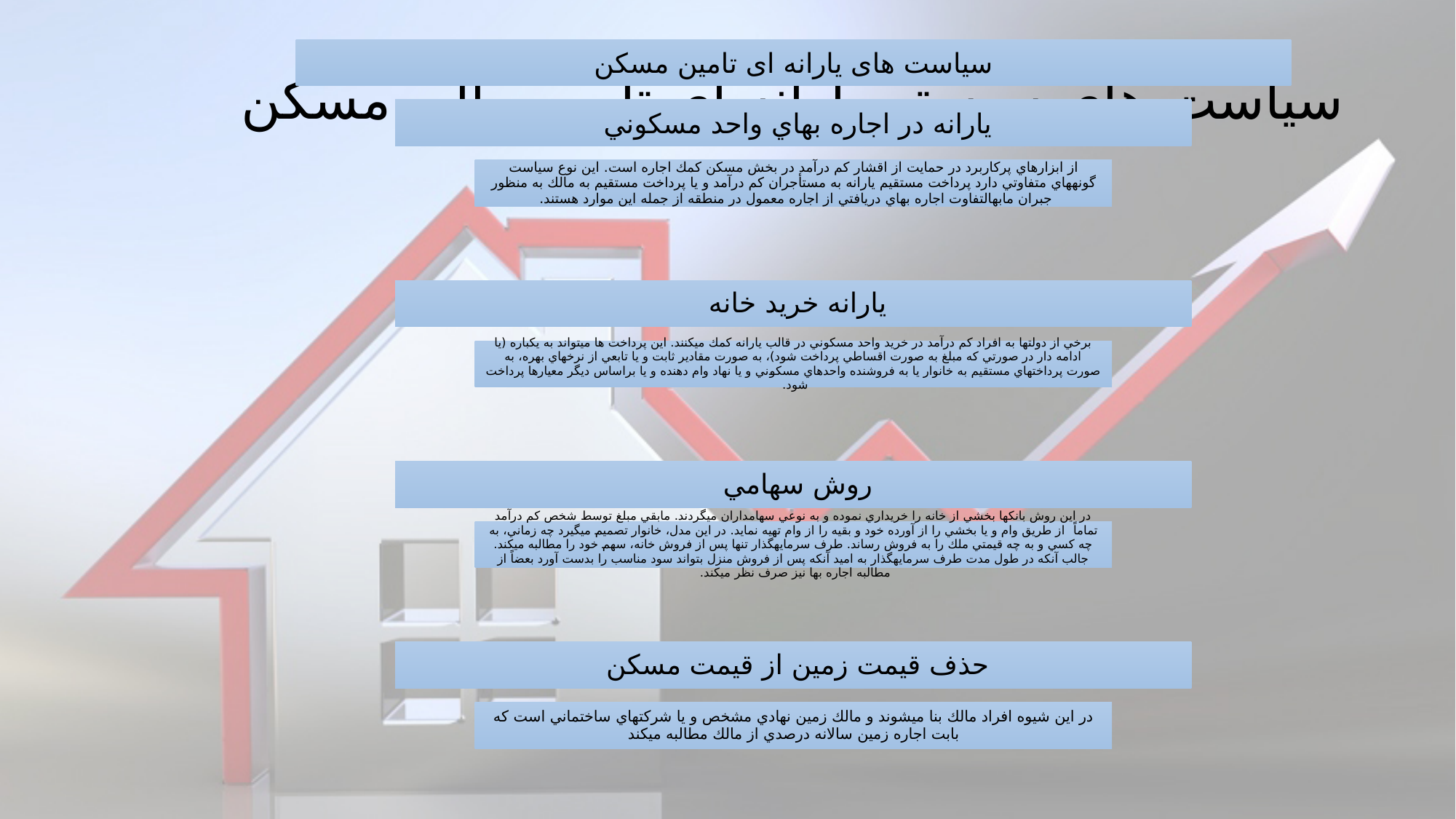

# سیاست های سیستم یارانه ای تامین مالی مسکن
سیاست های یارانه ای تامین مسکن
يارانه در اجاره بهاي واحد مسكوني
يارانه خريد خانه
روش سهامي
از ابزارهاي پركاربرد در حمايت از اقشار كم درآمد در بخش مسكن كمك اجاره است. اين نوع سياست گونه‏هاي متفاوتي دارد پرداخت مستقيم يارانه به مستأجران كم درآمد و يا پرداخت مستقيم به مالك به منظور جبران مابه‏التفاوت اجاره بهاي دريافتي از اجاره معمول در منطقه از جمله اين موارد هستند.
حذف قيمت زمين از قيمت مسكن